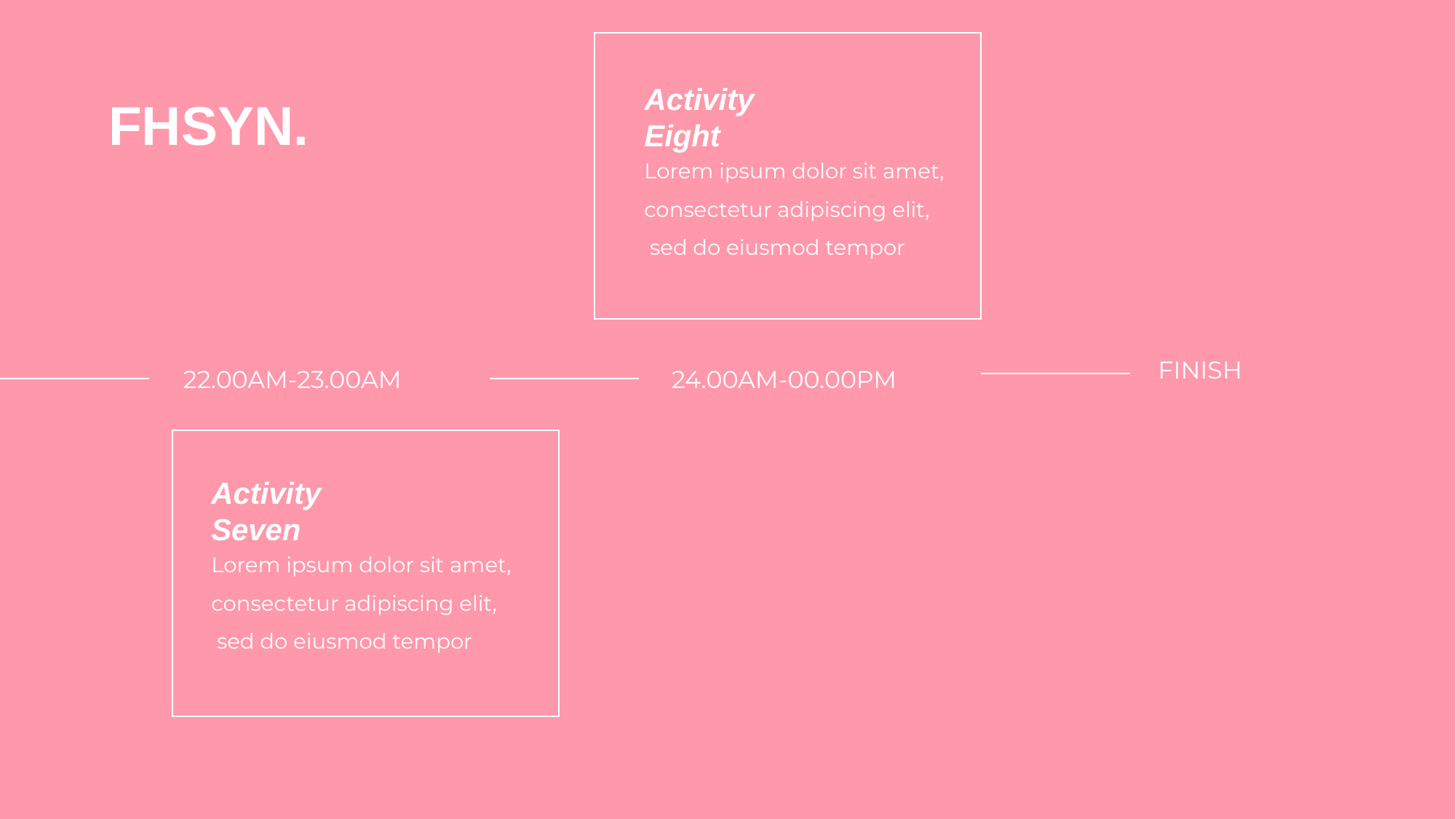

FHSYN.
Activity Eight
Lorem ipsum dolor sit amet,
consectetur adipiscing elit,
 sed do eiusmod tempor
FINISH
22.00AM-23.00AM
24.00AM-00.00PM

Activity Seven
Lorem ipsum dolor sit amet,
consectetur adipiscing elit,
 sed do eiusmod tempor